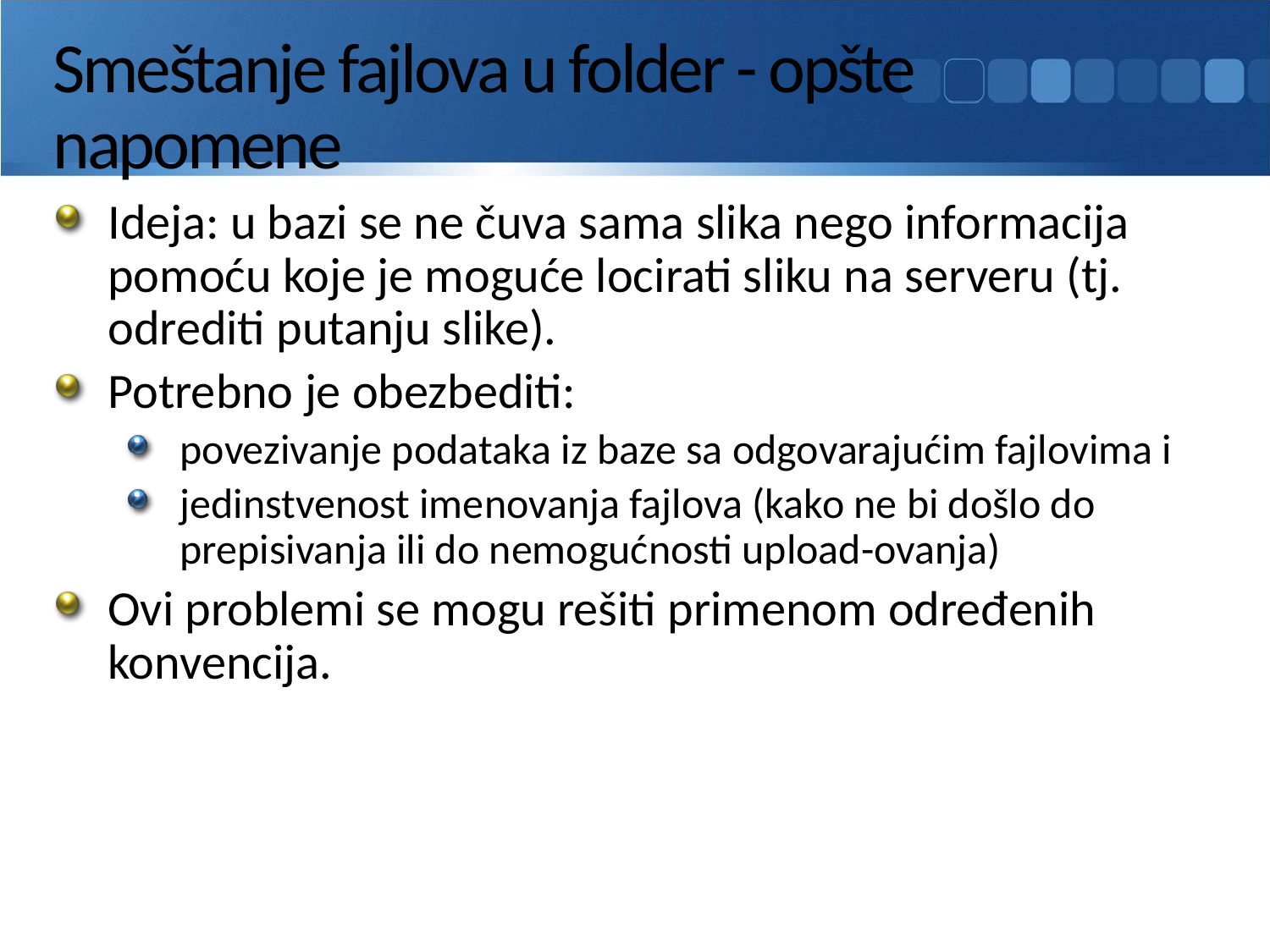

# Smeštanje fajlova u folder - opšte napomene
Ideja: u bazi se ne čuva sama slika nego informacija pomoću koje je moguće locirati sliku na serveru (tj. odrediti putanju slike).
Potrebno je obezbediti:
povezivanje podataka iz baze sa odgovarajućim fajlovima i
jedinstvenost imenovanja fajlova (kako ne bi došlo do prepisivanja ili do nemogućnosti upload-ovanja)
Ovi problemi se mogu rešiti primenom određenih konvencija.